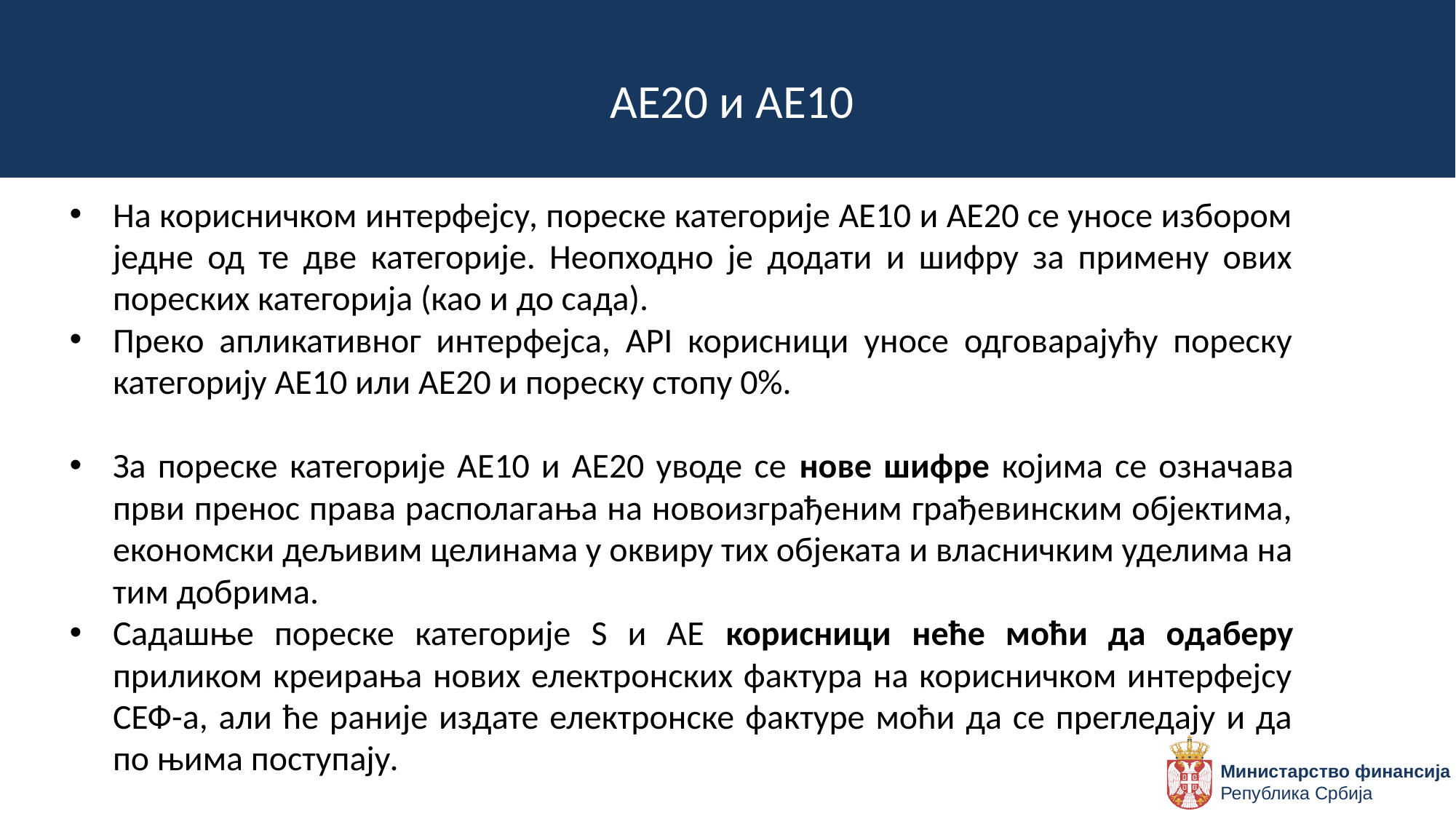

AE20 и AE10

На корисничком интерфејсу, пореске категорије АЕ10 и АЕ20 се уносе избором једне од те две категорије. Неопходно је додати и шифру за примену ових пореских категорија (као и до сада).
Преко апликативног интерфејса, API корисници уносе одговарајућу пореску категорију АЕ10 или АЕ20 и пореску стопу 0%.

За пореске категорије АЕ10 и АЕ20 уводе се нове шифре којима се означава први пренос права располагања на новоизграђеним грађевинским објектима, економски дељивим целинама у оквиру тих објеката и власничким уделима на тим добрима.
Садашње пореске категорије S и АЕ корисници неће моћи да одаберу приликом креирања нових електронских фактура на корисничком интерфејсу СЕФ-а, али ће раније издате електронске фактуре моћи да се прегледају и да по њима поступају.

Министарство финансија
Република Србија